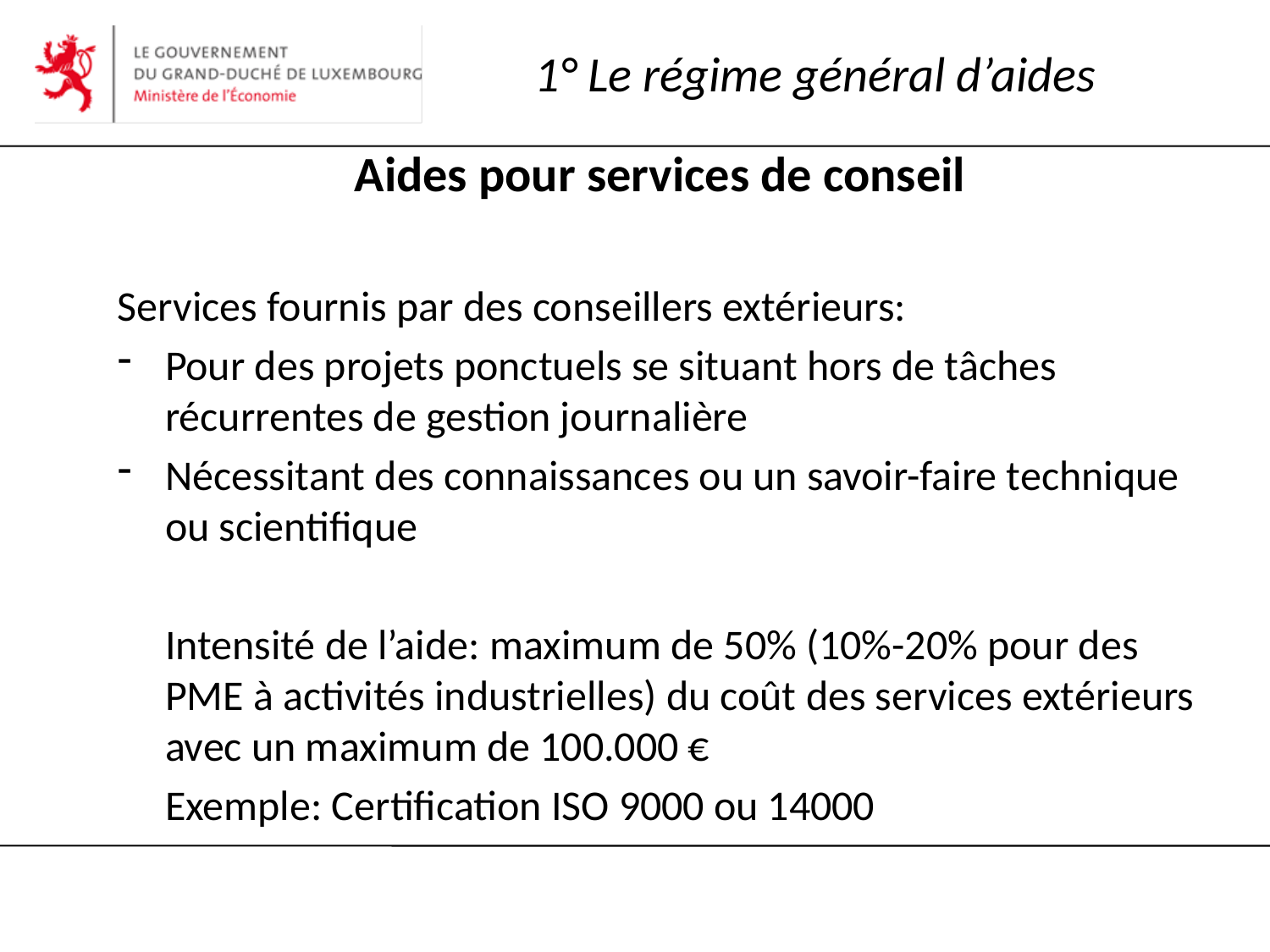

# 1° Le régime général d’aides
Aides pour services de conseil

Services fournis par des conseillers extérieurs:
Pour des projets ponctuels se situant hors de tâches récurrentes de gestion journalière
Nécessitant des connaissances ou un savoir-faire technique ou scientifique

Intensité de l’aide: maximum de 50% (10%-20% pour des PME à activités industrielles) du coût des services extérieurs avec un maximum de 100.000 €
	Exemple: Certification ISO 9000 ou 14000